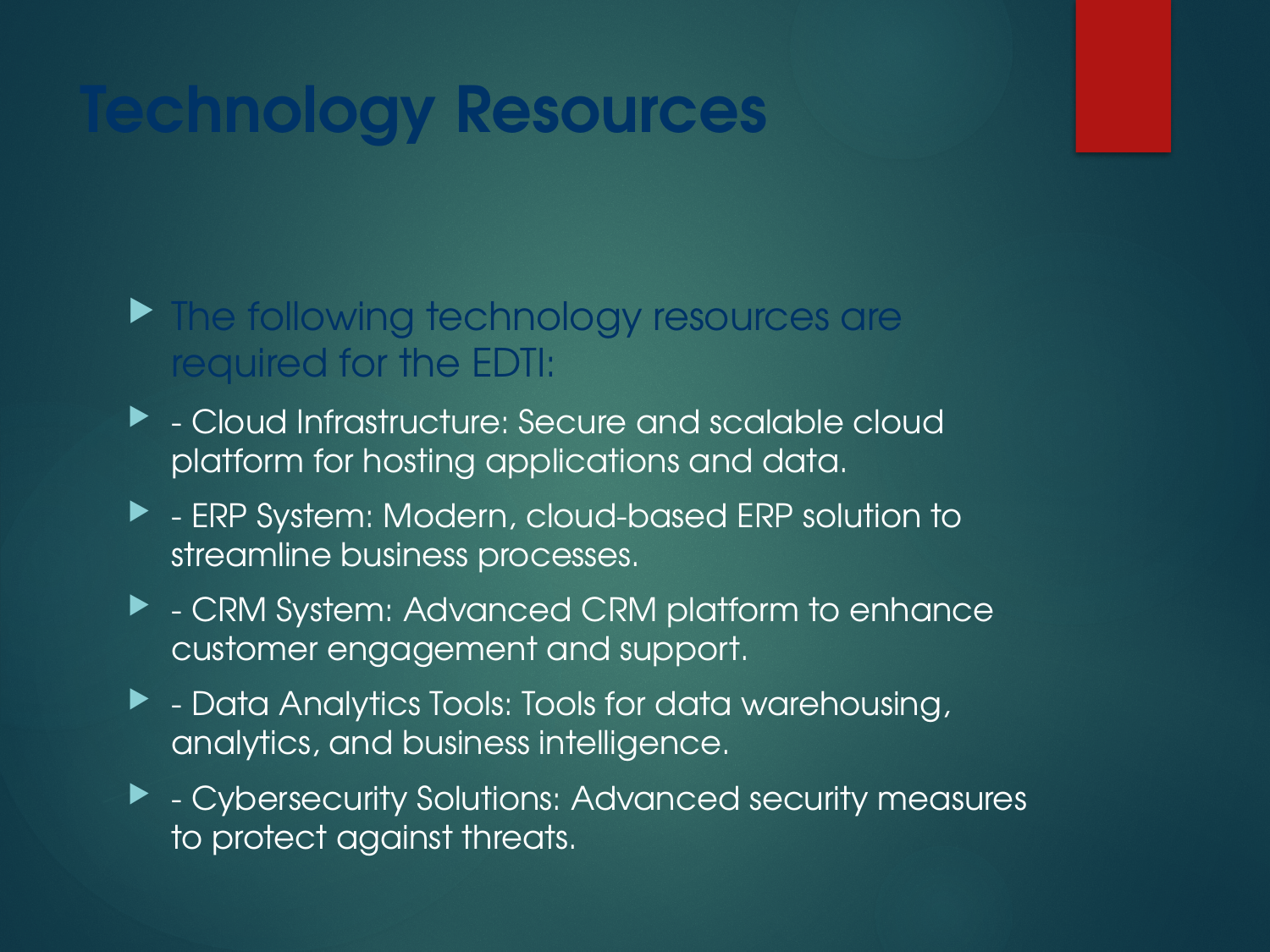

# Technology Resources
The following technology resources are required for the EDTI:
- Cloud Infrastructure: Secure and scalable cloud platform for hosting applications and data.
- ERP System: Modern, cloud-based ERP solution to streamline business processes.
- CRM System: Advanced CRM platform to enhance customer engagement and support.
- Data Analytics Tools: Tools for data warehousing, analytics, and business intelligence.
- Cybersecurity Solutions: Advanced security measures to protect against threats.